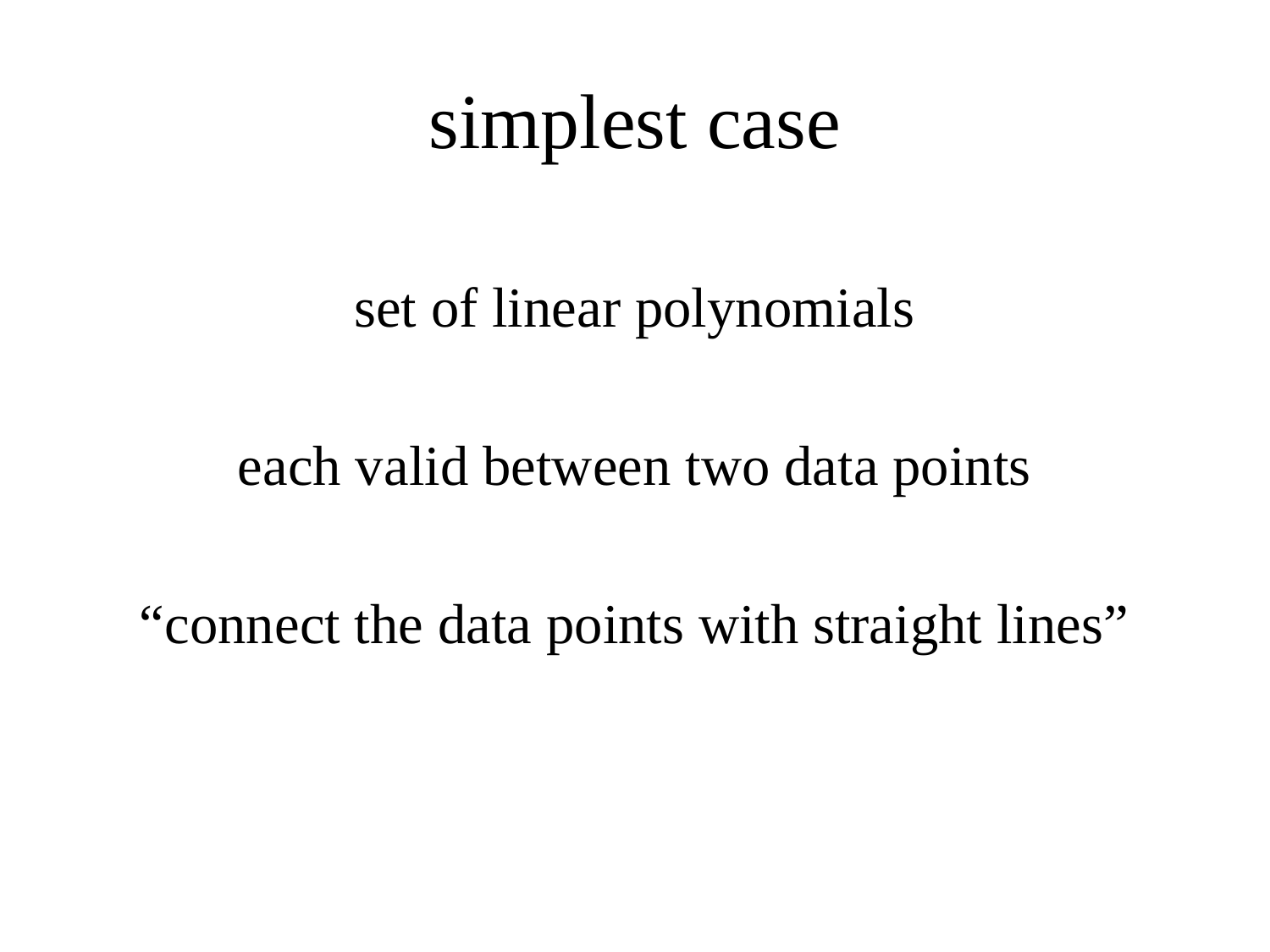

# simplest case
set of linear polynomials

each valid between two data points

“connect the data points with straight lines”